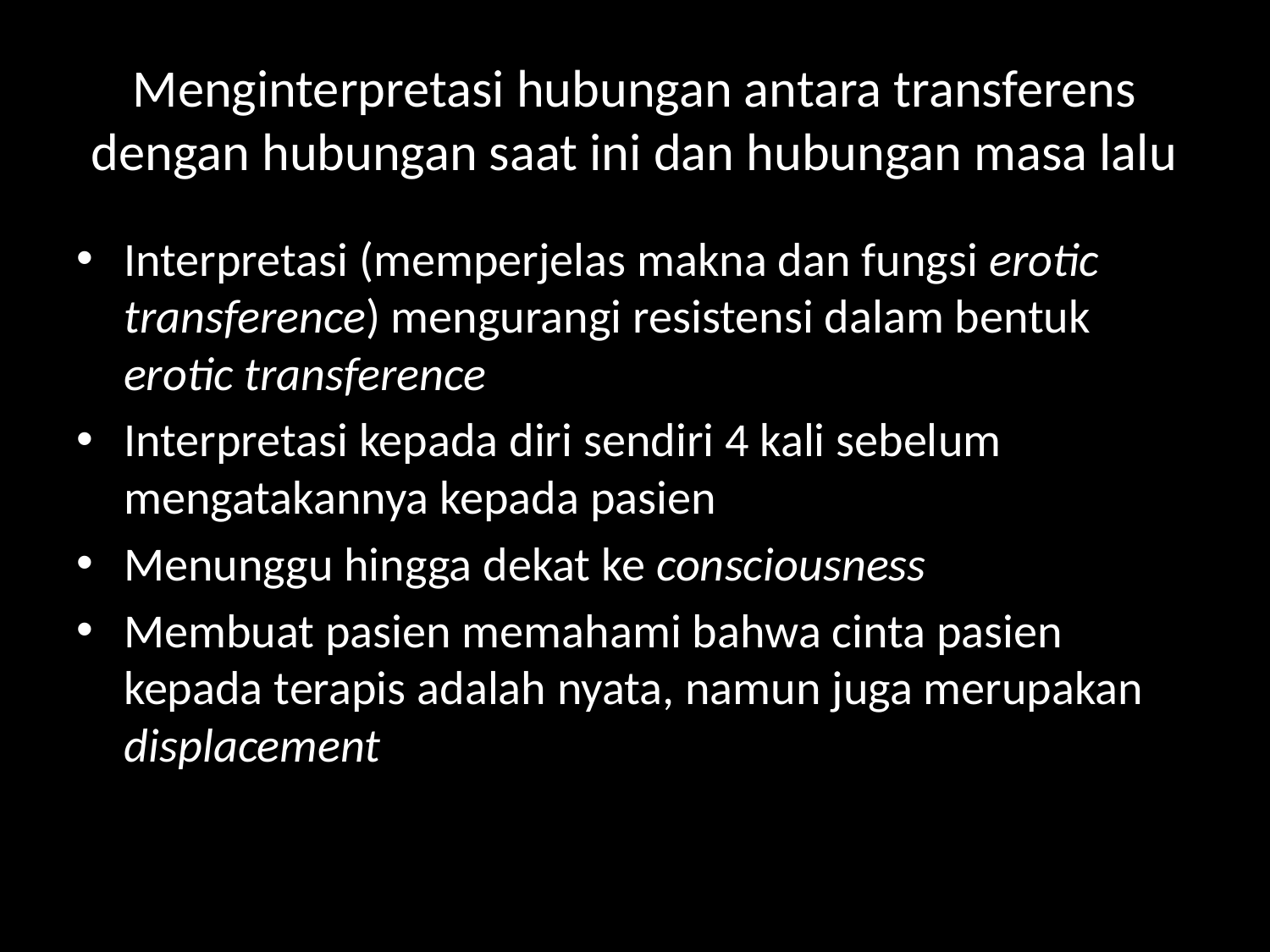

# Menginterpretasi hubungan antara transferens dengan hubungan saat ini dan hubungan masa lalu
Interpretasi (memperjelas makna dan fungsi erotic transference) mengurangi resistensi dalam bentuk erotic transference
Interpretasi kepada diri sendiri 4 kali sebelum mengatakannya kepada pasien
Menunggu hingga dekat ke consciousness
Membuat pasien memahami bahwa cinta pasien kepada terapis adalah nyata, namun juga merupakan displacement